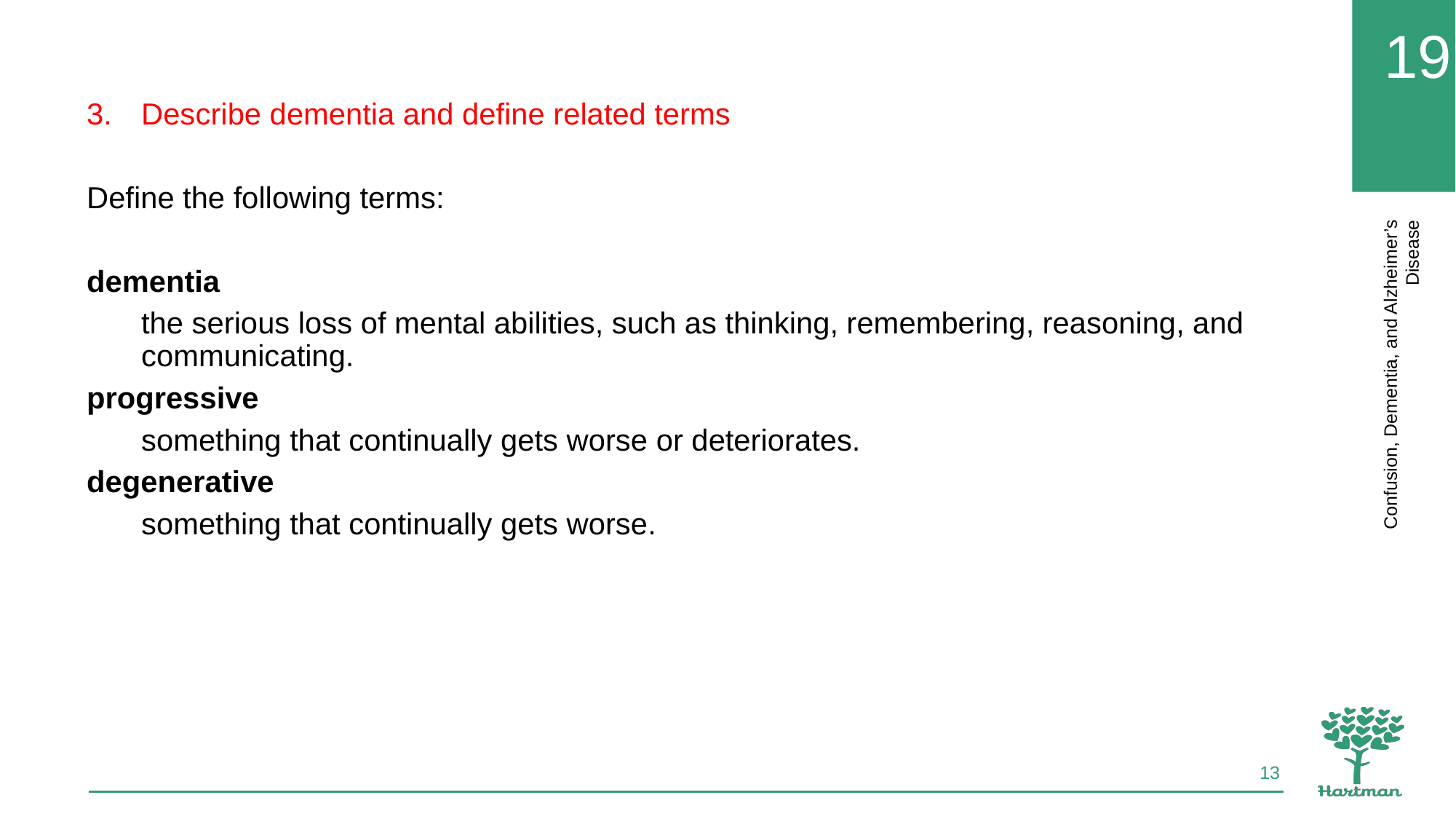

Describe dementia and define related terms

Define the following terms:

dementia
the serious loss of mental abilities, such as thinking, remembering, reasoning, and communicating.
progressive
something that continually gets worse or deteriorates.
degenerative
something that continually gets worse.

13